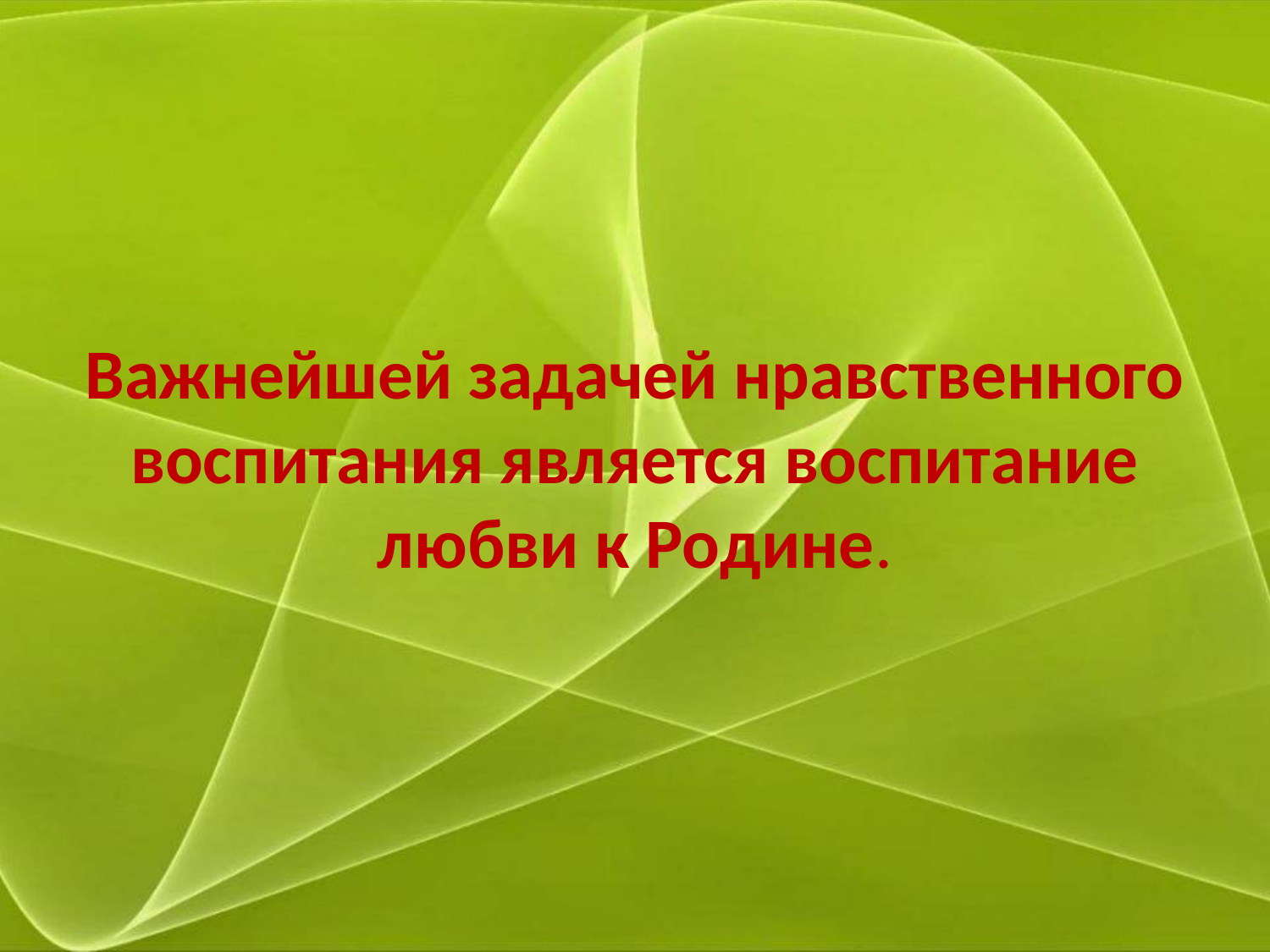

# Важнейшей задачей нравственного воспитания является воспитание любви к Родине.